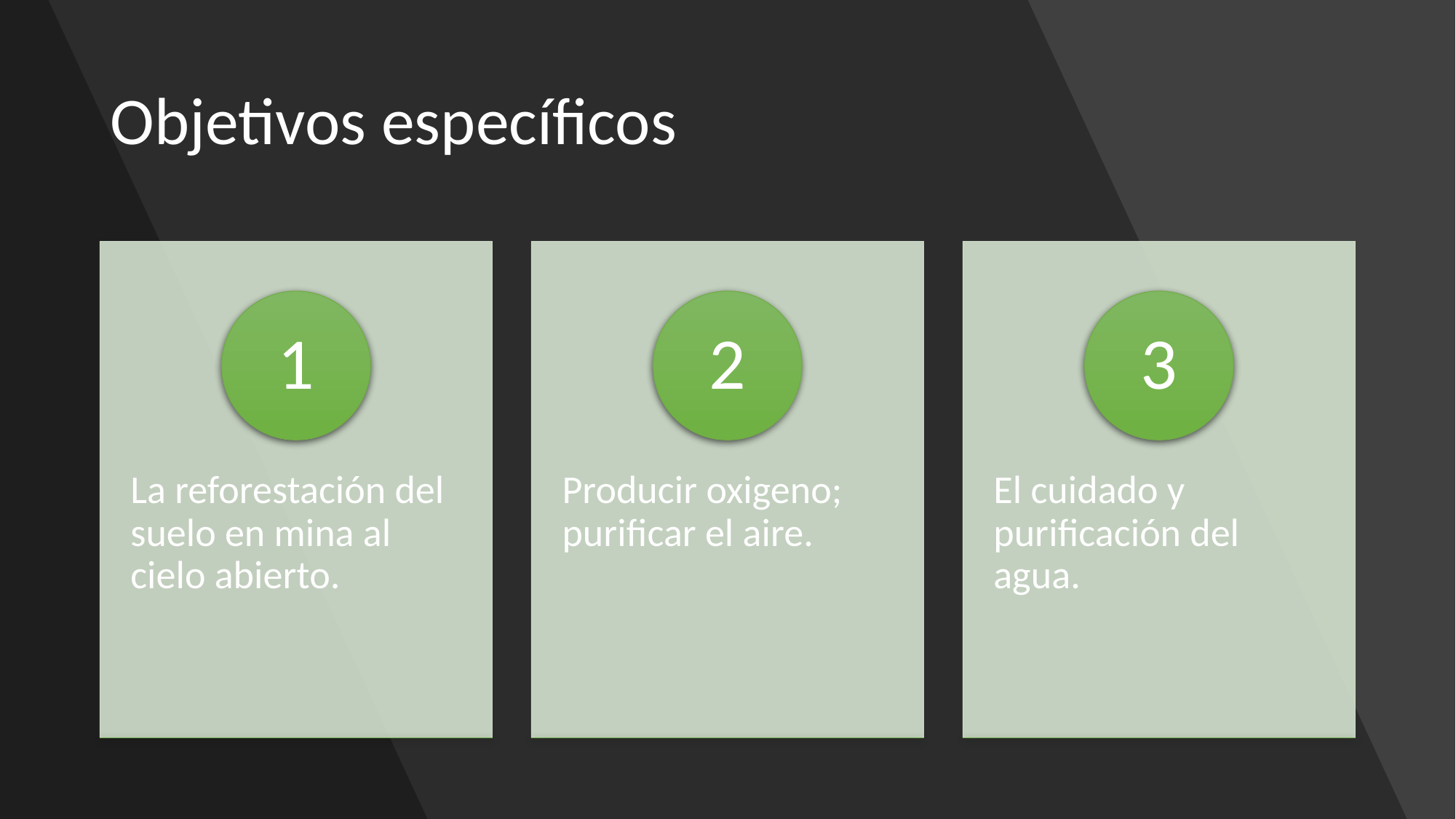

# Objetivos específicos
La reforestación del suelo en mina al cielo abierto.
1
Producir oxigeno; purificar el aire.
2
El cuidado y purificación del agua.
3